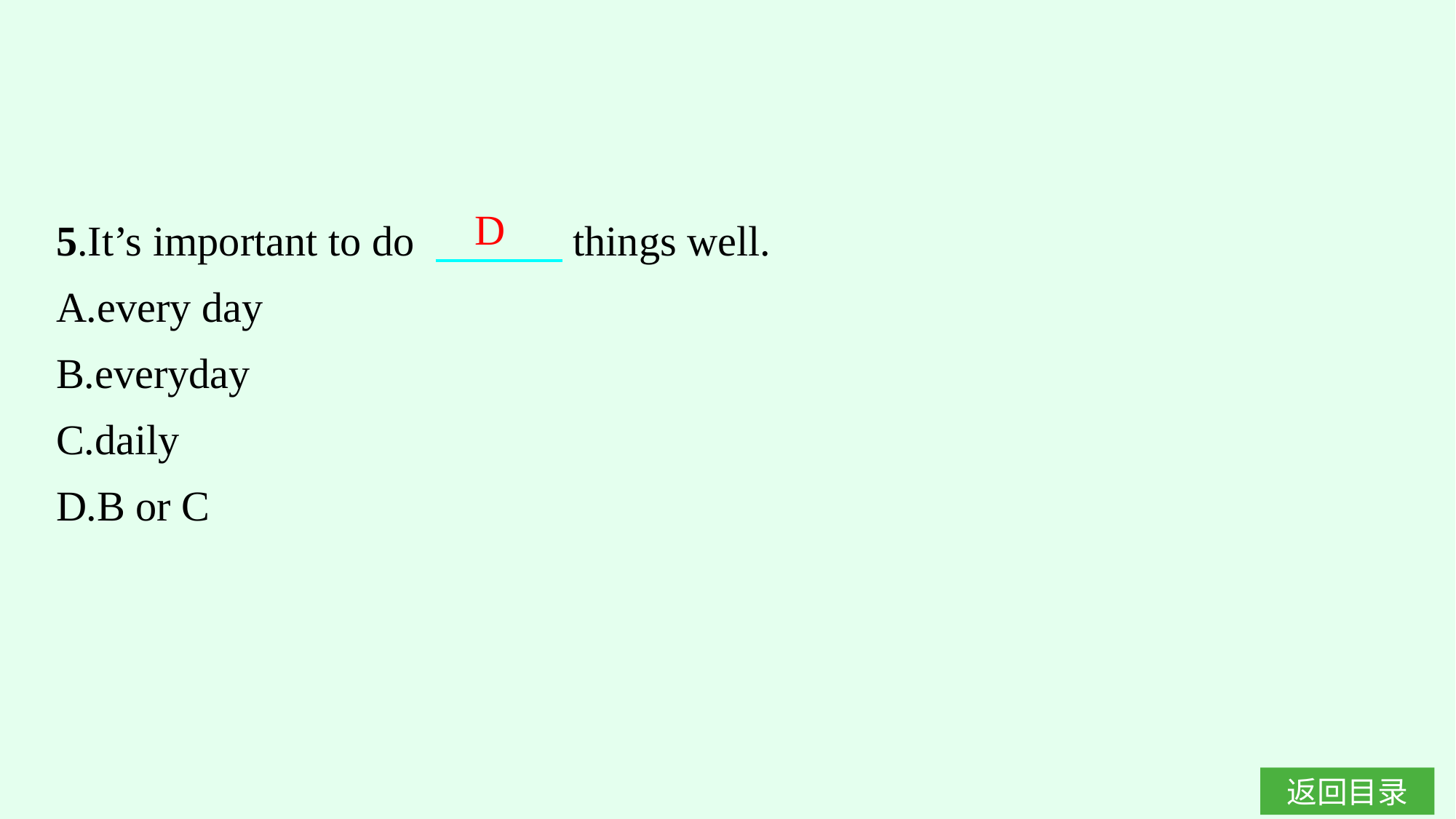

5.It’s important to do 　　　things well.
A.every day
B.everyday
C.daily
D.B or C
D